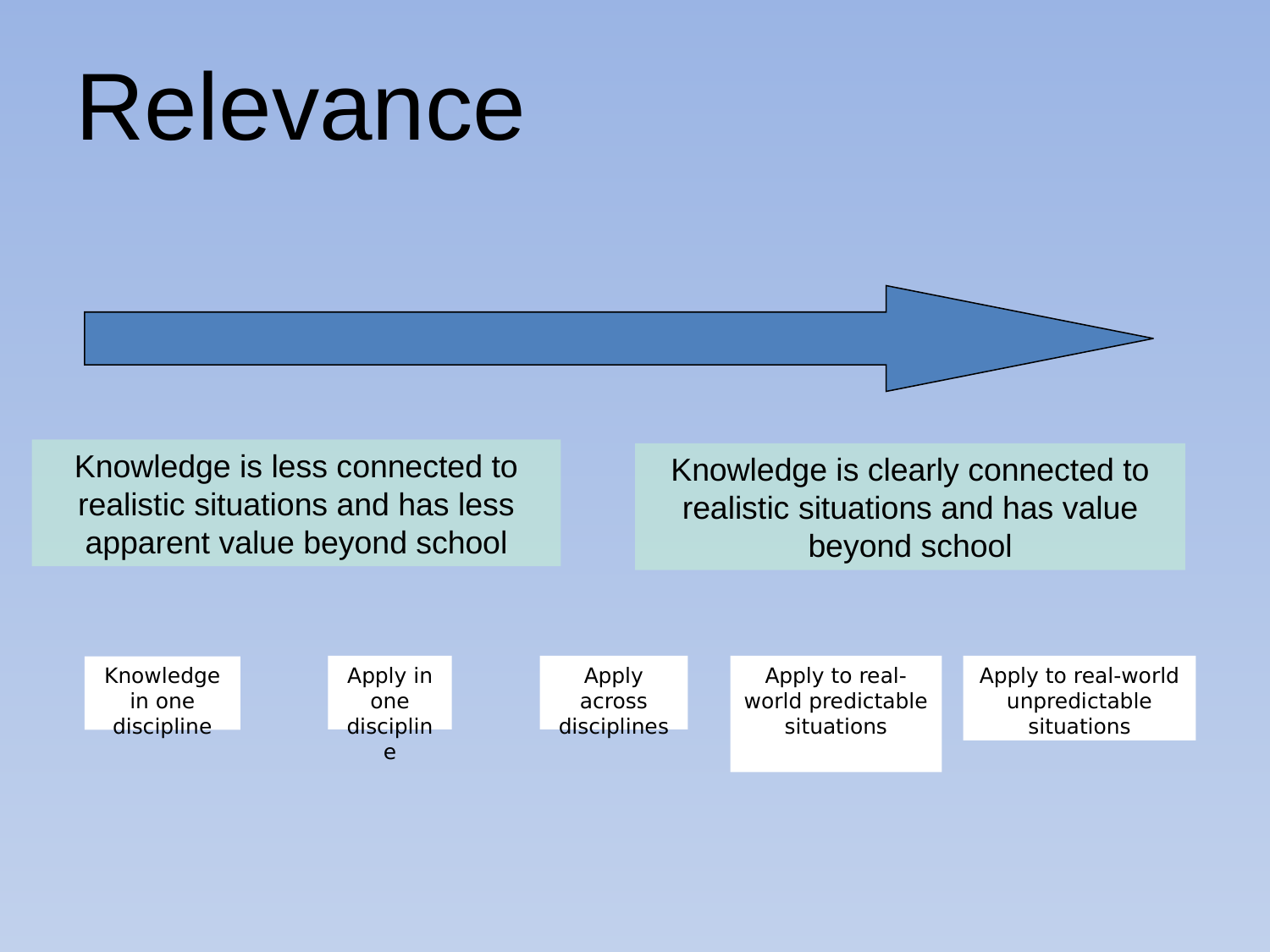

Relevance

Knowledge is less connected to realistic situations and has less apparent value beyond school
Knowledge is clearly connected to realistic situations and has value beyond school
Apply in one discipline
Apply across disciplines
Apply to real-world predictable situations
Apply to real-world unpredictable situations
Knowledge in one discipline